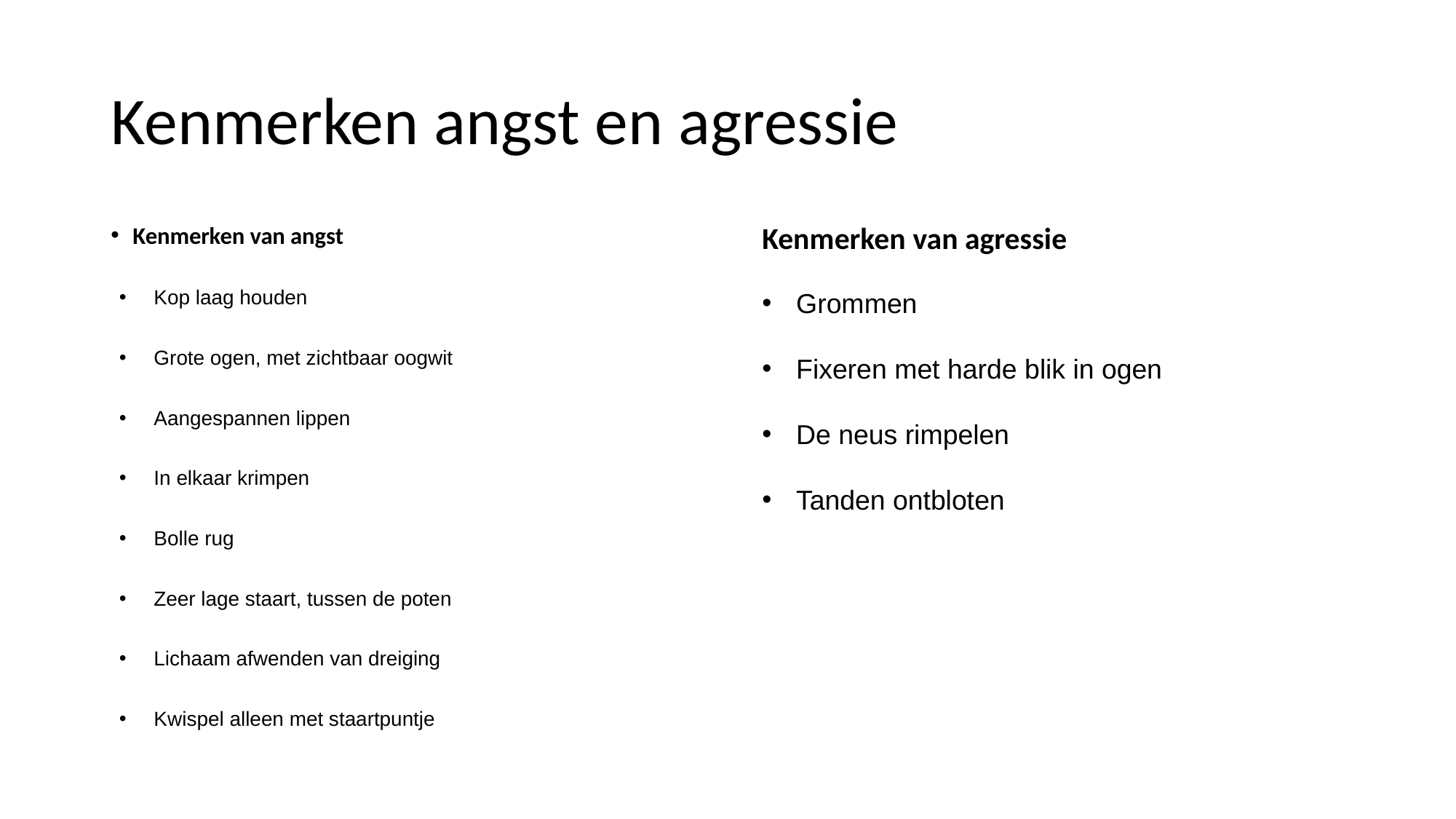

# Kenmerken angst en agressie
Kenmerken van agressie
Kenmerken van angst

Kop laag houden

Grote ogen, met zichtbaar oogwit

Aangespannen lippen

In elkaar krimpen

Bolle rug

Zeer lage staart, tussen de poten

Lichaam afwenden van dreiging

Kwispel alleen met staartpuntje

Grommen

Fixeren met harde blik in ogen

De neus rimpelen

Tanden ontbloten